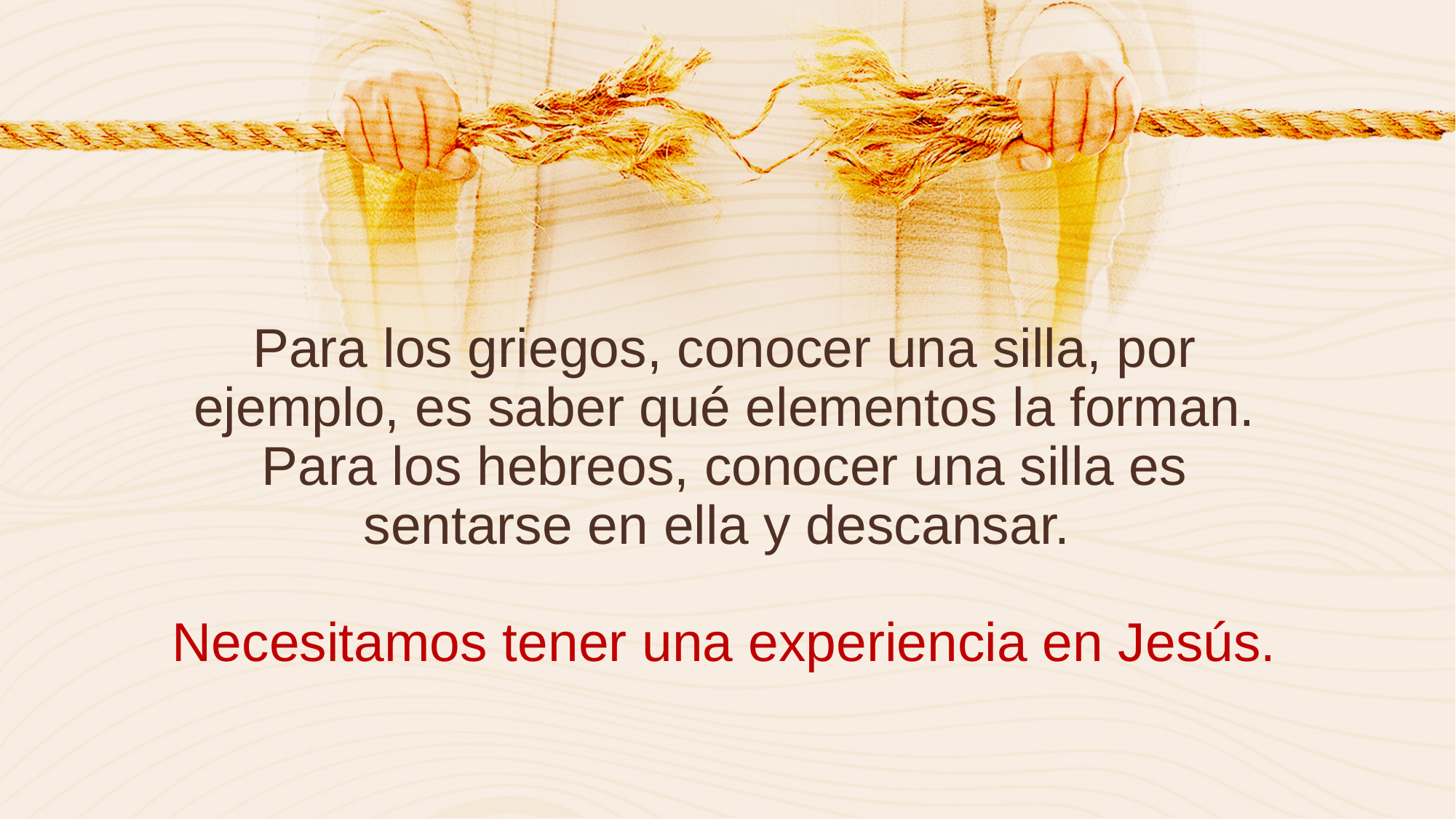

Para los griegos, conocer una silla, por ejemplo, es saber qué elementos la forman. Para los hebreos, conocer una silla es sentarse en ella y descansar.

Necesitamos tener una experiencia en Jesús.